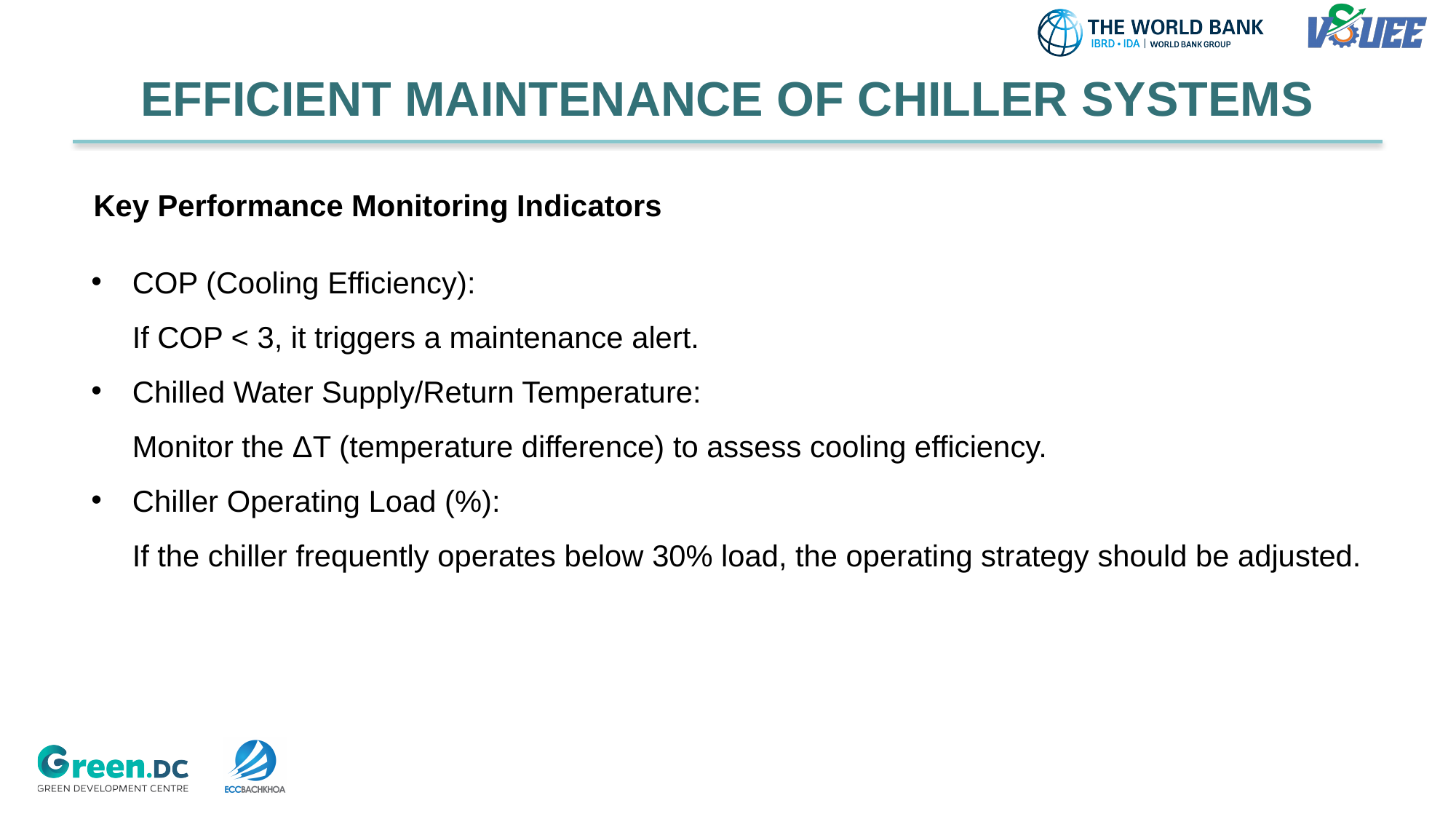

EFFICIENT MAINTENANCE OF CHILLER SYSTEMS

Key Performance Monitoring Indicators

COP (Cooling Efficiency):
If COP < 3, it triggers a maintenance alert.
Chilled Water Supply/Return Temperature:
Monitor the ΔT (temperature difference) to assess cooling efficiency.
Chiller Operating Load (%):
If the chiller frequently operates below 30% load, the operating strategy should be adjusted.